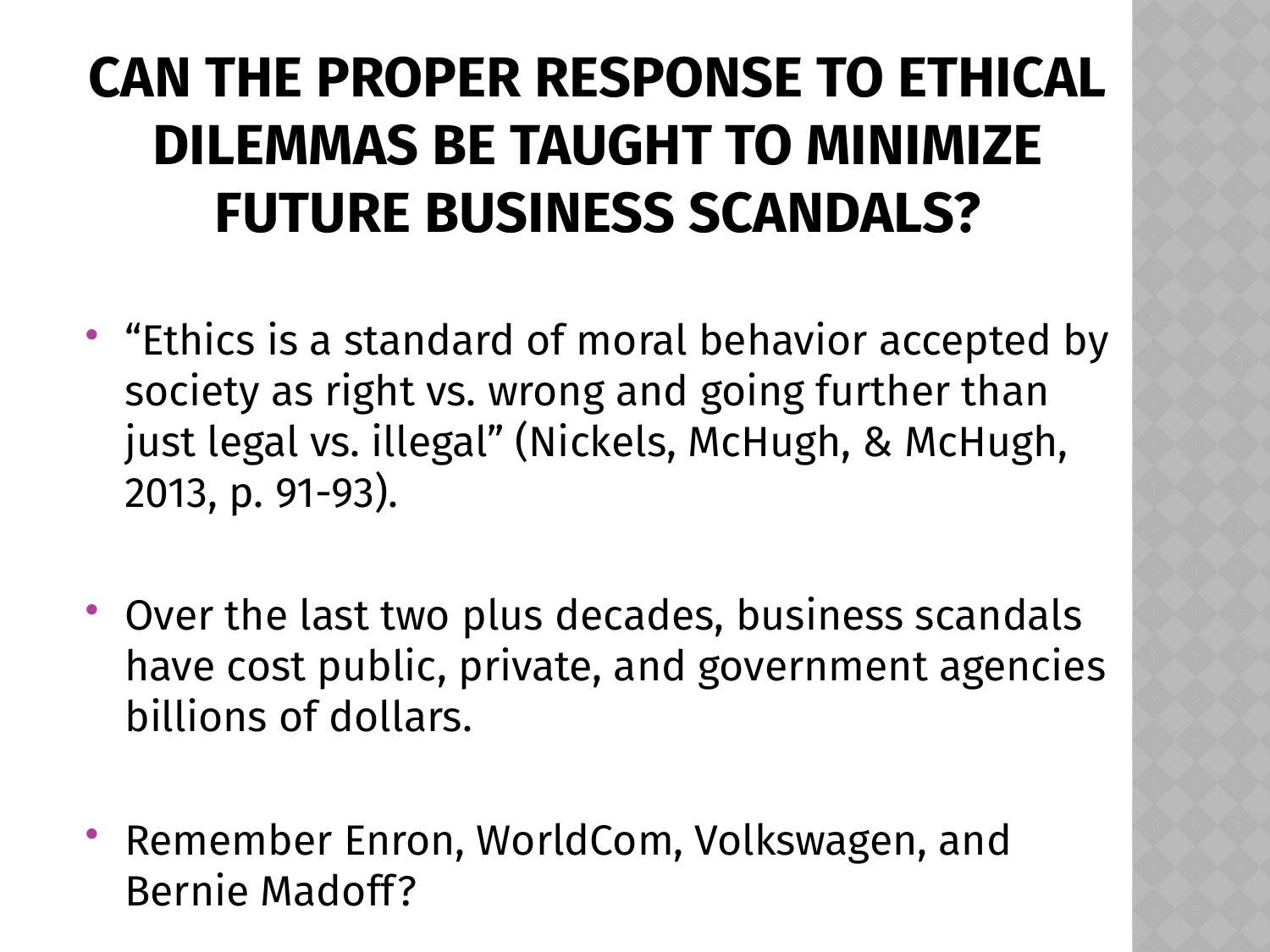

# Can the Proper Response to Ethical Dilemmas be taught to minimize Future Business Scandals?
“Ethics is a standard of moral behavior accepted by society as right vs. wrong and going further than just legal vs. illegal” (Nickels, McHugh, & McHugh, 2013, p. 91-93).

Over the last two plus decades, business scandals have cost public, private, and government agencies billions of dollars.

Remember Enron, WorldCom, Volkswagen, and Bernie Madoff?